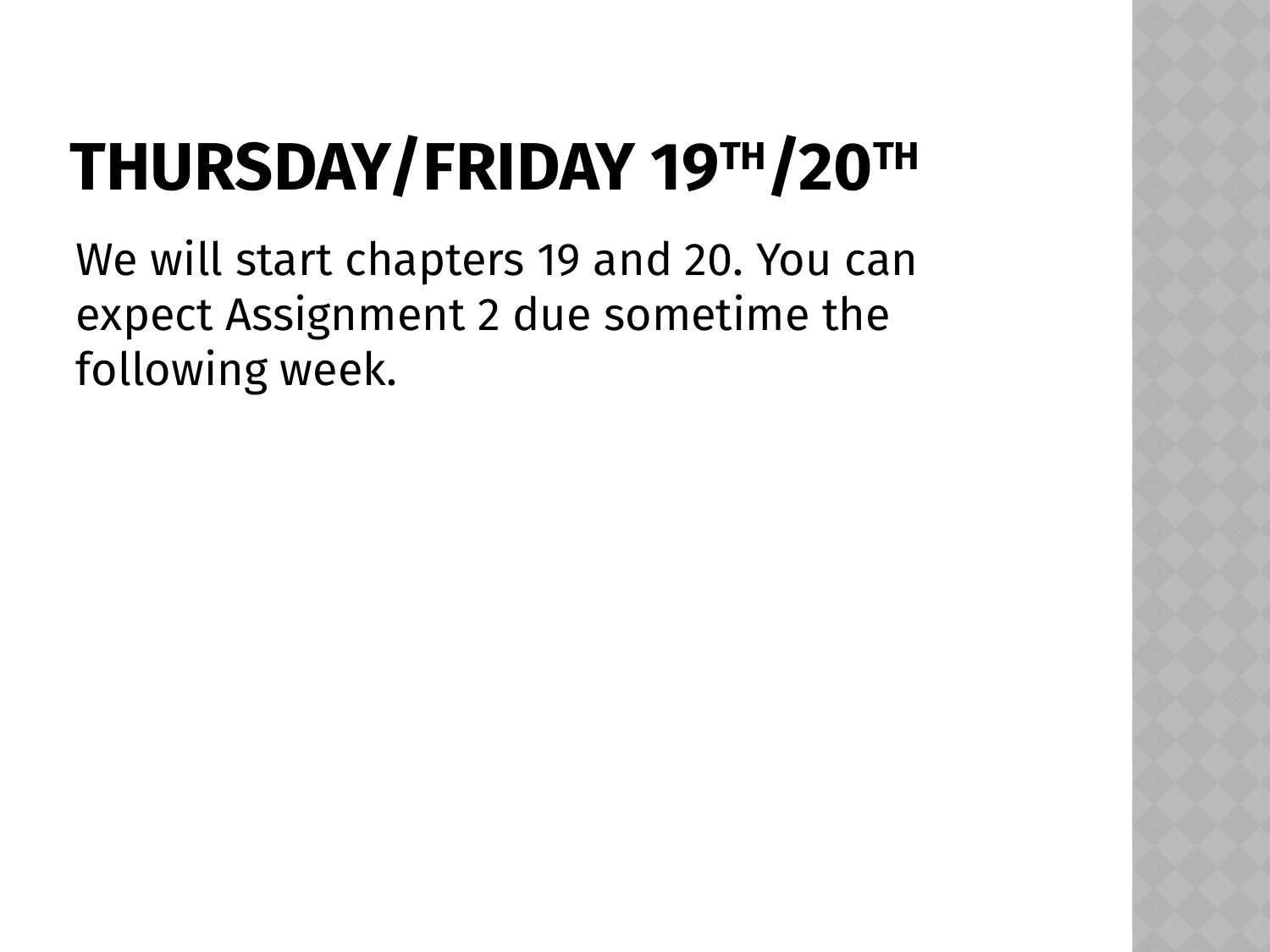

# Thursday/Friday 19th/20th
We will start chapters 19 and 20. You can expect Assignment 2 due sometime the following week.